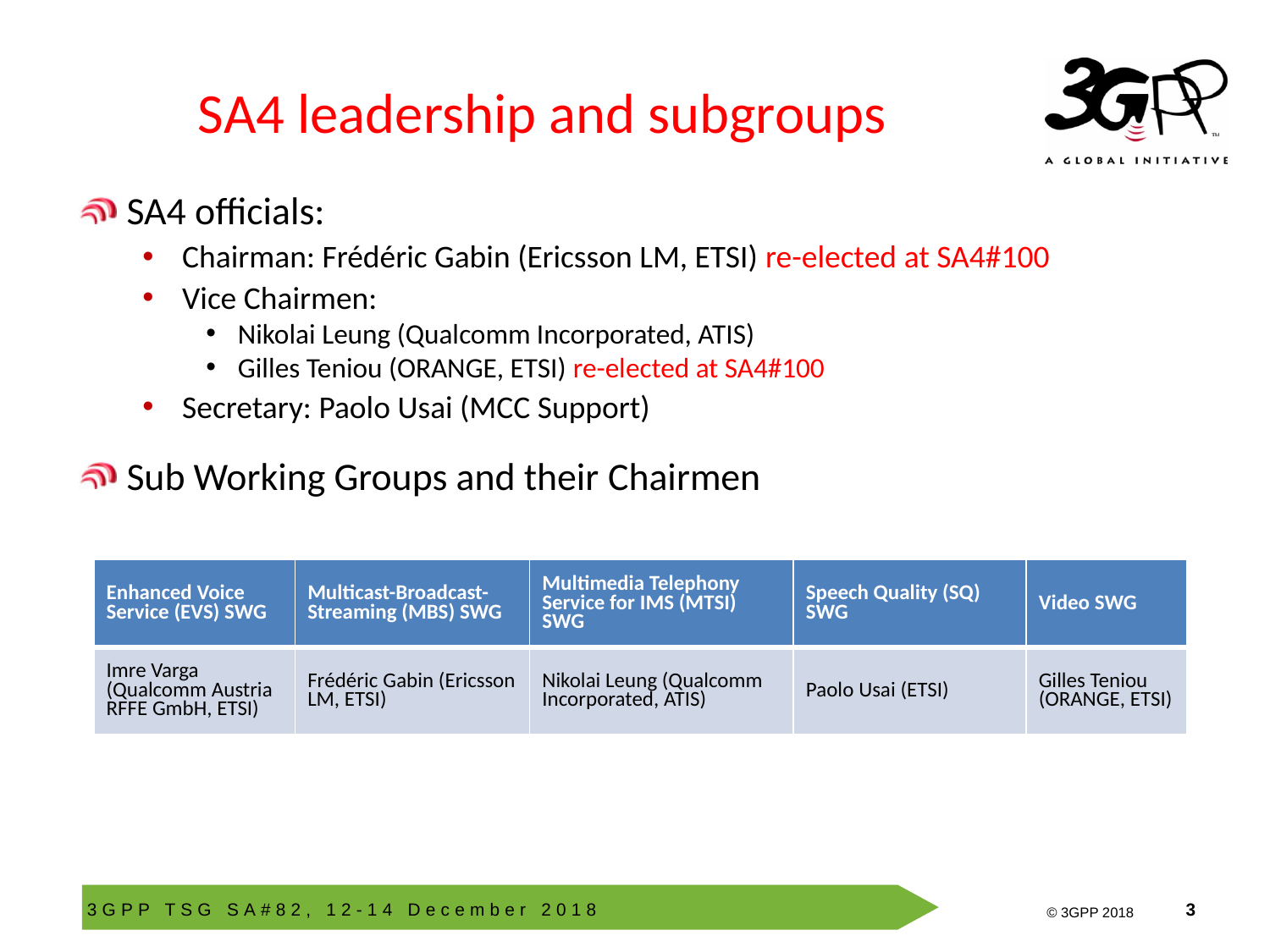

# SA4 leadership and subgroups
SA4 officials:
Chairman: Frédéric Gabin (Ericsson LM, ETSI) re-elected at SA4#100
Vice Chairmen:
Nikolai Leung (Qualcomm Incorporated, ATIS)
Gilles Teniou (ORANGE, ETSI) re-elected at SA4#100
Secretary: Paolo Usai (MCC Support)
Sub Working Groups and their Chairmen
| Enhanced Voice Service (EVS) SWG | Multicast-Broadcast-Streaming (MBS) SWG | Multimedia Telephony Service for IMS (MTSI) SWG | Speech Quality (SQ) SWG | Video SWG |
| --- | --- | --- | --- | --- |
| Imre Varga (Qualcomm Austria RFFE GmbH, ETSI) | Frédéric Gabin (Ericsson LM, ETSI) | Nikolai Leung (Qualcomm Incorporated, ATIS) | Paolo Usai (ETSI) | Gilles Teniou (ORANGE, ETSI) |